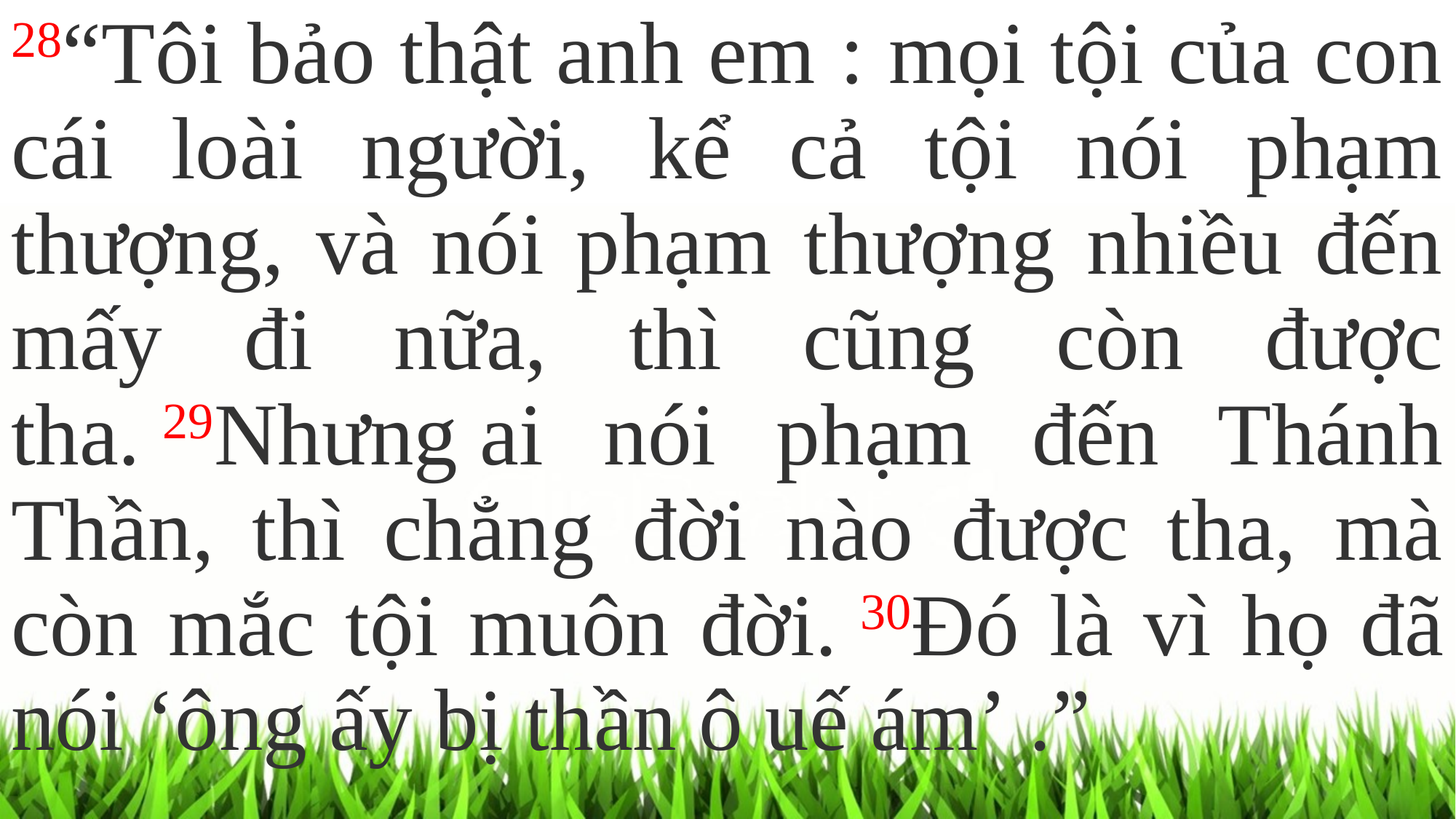

28“Tôi bảo thật anh em : mọi tội của con cái loài người, kể cả tội nói phạm thượng, và nói phạm thượng nhiều đến mấy đi nữa, thì cũng còn được tha. 29Nhưng ai nói phạm đến Thánh Thần, thì chẳng đời nào được tha, mà còn mắc tội muôn đời. 30Đó là vì họ đã nói ‘ông ấy bị thần ô uế ám’ .”